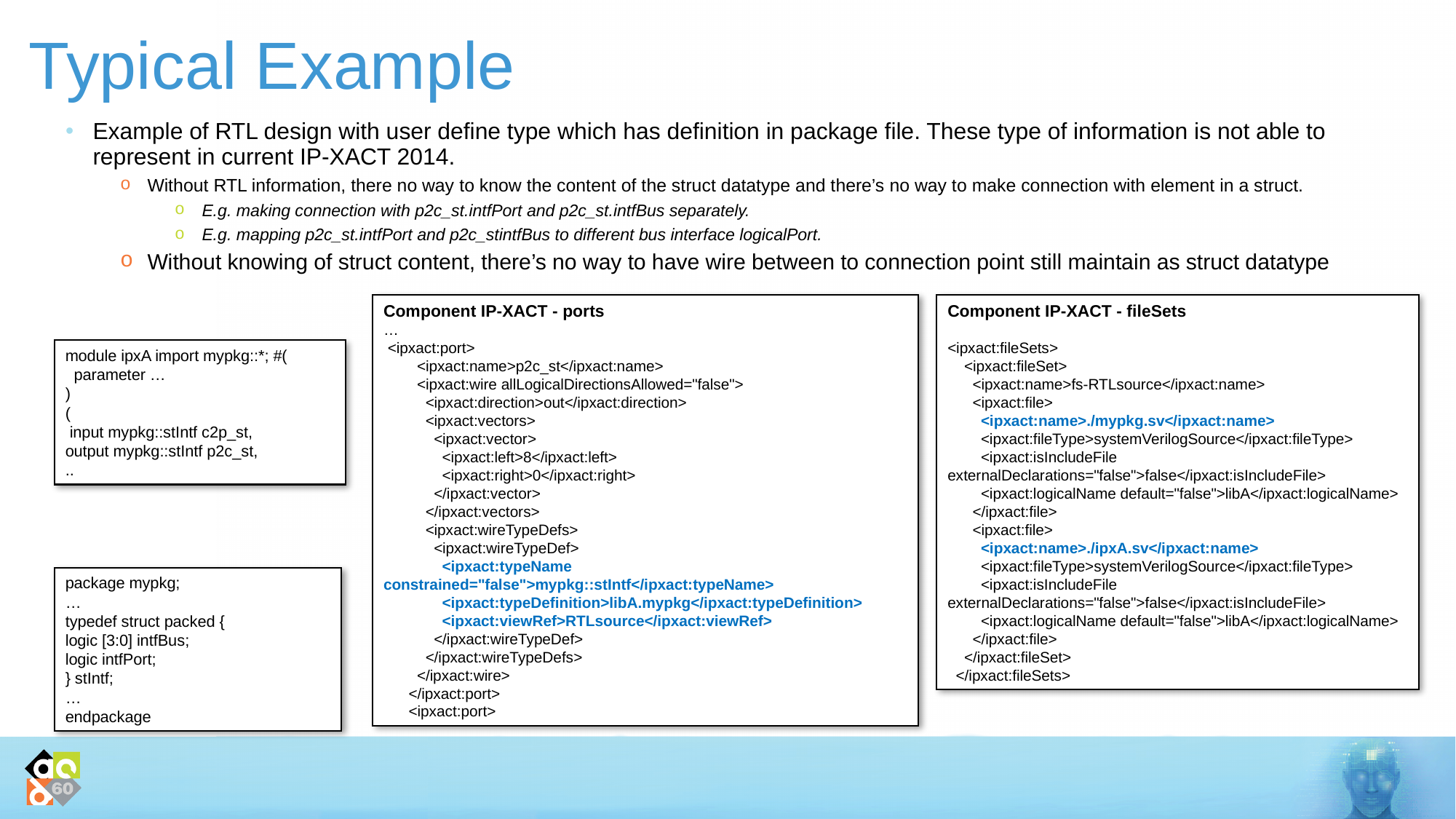

# Typical Example

Example of RTL design with user define type which has definition in package file. These type of information is not able to represent in current IP-XACT 2014.
Without RTL information, there no way to know the content of the struct datatype and there’s no way to make connection with element in a struct.
E.g. making connection with p2c_st.intfPort and p2c_st.intfBus separately.
E.g. mapping p2c_st.intfPort and p2c_stintfBus to different bus interface logicalPort.
Without knowing of struct content, there’s no way to have wire between to connection point still maintain as struct datatype

Component IP-XACT - ports
…
 <ipxact:port>
        <ipxact:name>p2c_st</ipxact:name>
        <ipxact:wire allLogicalDirectionsAllowed="false">
          <ipxact:direction>out</ipxact:direction>
          <ipxact:vectors>
            <ipxact:vector>
              <ipxact:left>8</ipxact:left>
              <ipxact:right>0</ipxact:right>
            </ipxact:vector>
          </ipxact:vectors>
          <ipxact:wireTypeDefs>
            <ipxact:wireTypeDef>
              <ipxact:typeName constrained="false">mypkg::stIntf</ipxact:typeName>
              <ipxact:typeDefinition>libA.mypkg</ipxact:typeDefinition>
              <ipxact:viewRef>RTLsource</ipxact:viewRef>
            </ipxact:wireTypeDef>
          </ipxact:wireTypeDefs>
        </ipxact:wire>
      </ipxact:port>
      <ipxact:port>
Component IP-XACT - fileSets

<ipxact:fileSets>
    <ipxact:fileSet>
      <ipxact:name>fs-RTLsource</ipxact:name>
      <ipxact:file>
        <ipxact:name>./mypkg.sv</ipxact:name>
        <ipxact:fileType>systemVerilogSource</ipxact:fileType>
        <ipxact:isIncludeFile externalDeclarations="false">false</ipxact:isIncludeFile>
        <ipxact:logicalName default="false">libA</ipxact:logicalName>
      </ipxact:file>
      <ipxact:file>
        <ipxact:name>./ipxA.sv</ipxact:name>
        <ipxact:fileType>systemVerilogSource</ipxact:fileType>
        <ipxact:isIncludeFile externalDeclarations="false">false</ipxact:isIncludeFile>
        <ipxact:logicalName default="false">libA</ipxact:logicalName>
      </ipxact:file>
    </ipxact:fileSet>
  </ipxact:fileSets>
module ipxA import mypkg::*; #(
  parameter …
)
(
 input mypkg::stIntf c2p_st,
output mypkg::stIntf p2c_st,
..
package mypkg;
…
typedef struct packed {
logic [3:0] intfBus;
logic intfPort;
} stIntf;
…
endpackage